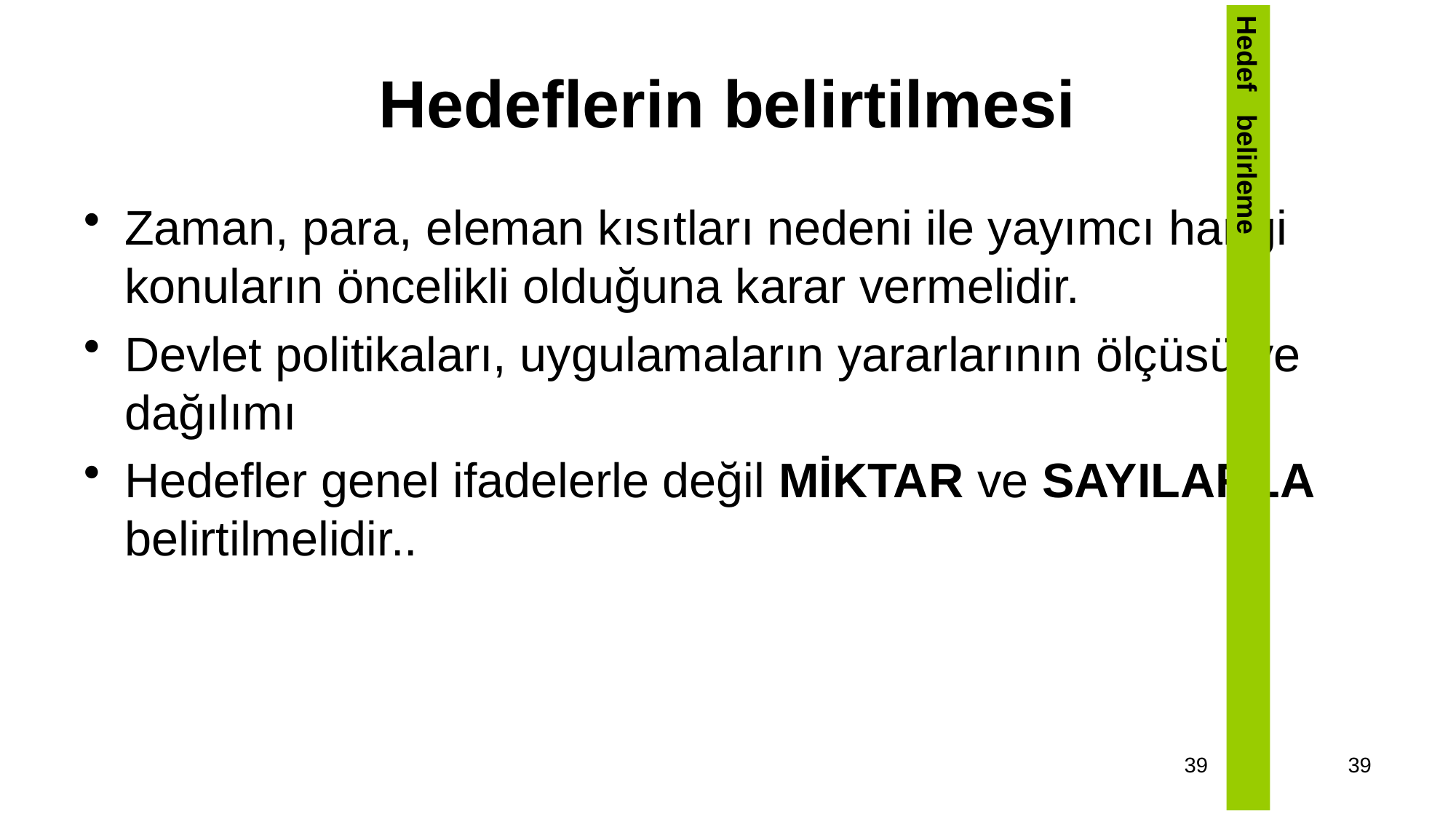

Hedeflerin belirtilmesi
Zaman, para, eleman kısıtları nedeni ile yayımcı hangi konuların öncelikli olduğuna karar vermelidir.
Devlet politikaları, uygulamaların yararlarının ölçüsü ve dağılımı
Hedefler genel ifadelerle değil MİKTAR ve SAYILARLA belirtilmelidir..
Hedef   belirleme
39
39